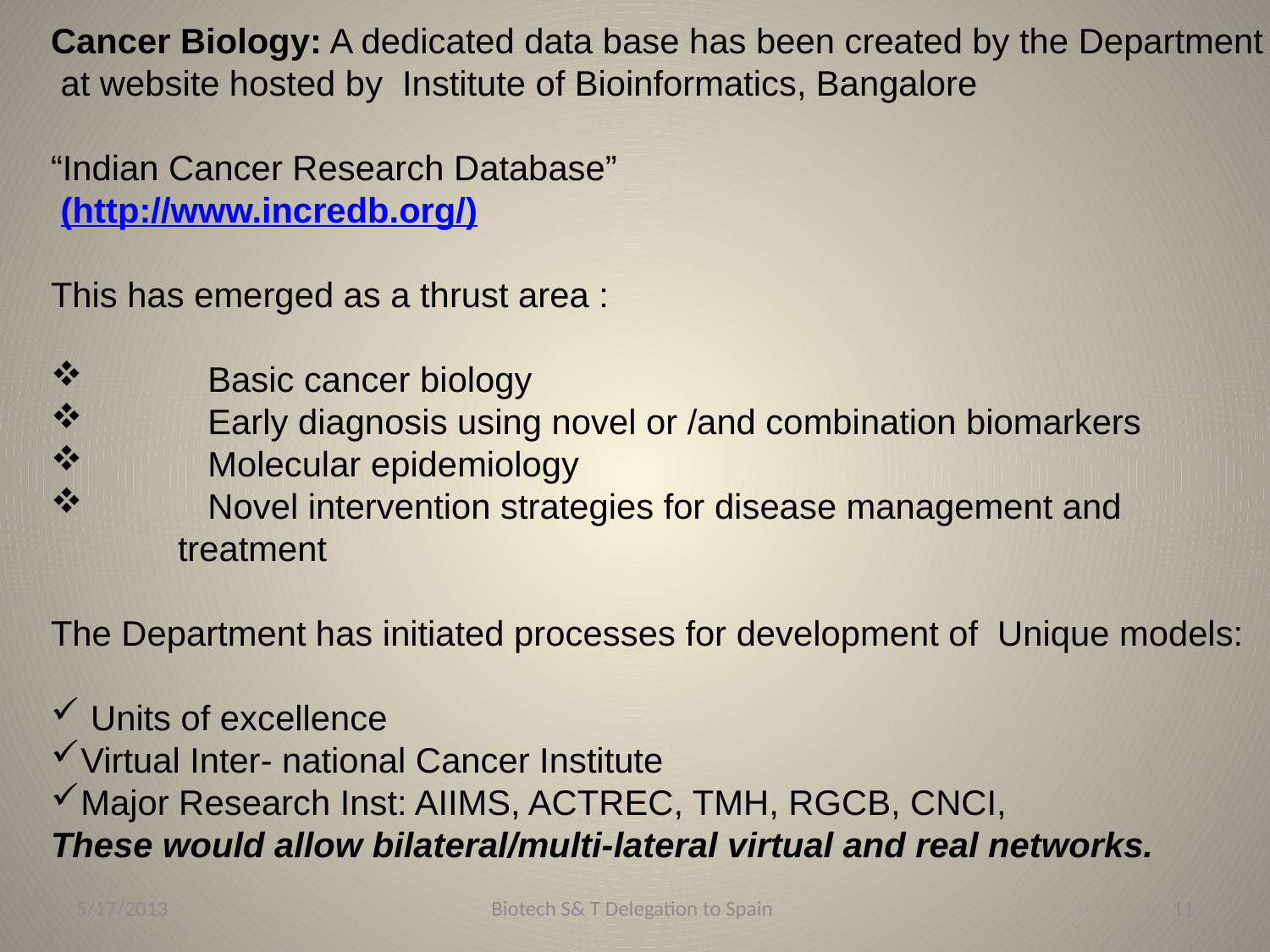

Cancer Biology: A dedicated data base has been created by the Department
 at website hosted by  Institute of Bioinformatics, Bangalore

“Indian Cancer Research Database”
 (http://www.incredb.org/)

This has emerged as a thrust area :

	Basic cancer biology
	Early diagnosis using novel or /and combination biomarkers
	Molecular epidemiology
	Novel intervention strategies for disease management and
	treatment

The Department has initiated processes for development of  Unique models:

 Units of excellence
Virtual Inter- national Cancer Institute
Major Research Inst: AIIMS, ACTREC, TMH, RGCB, CNCI,
These would allow bilateral/multi-lateral virtual and real networks.

5/17/2013
Biotech S& T Delegation to Spain
11